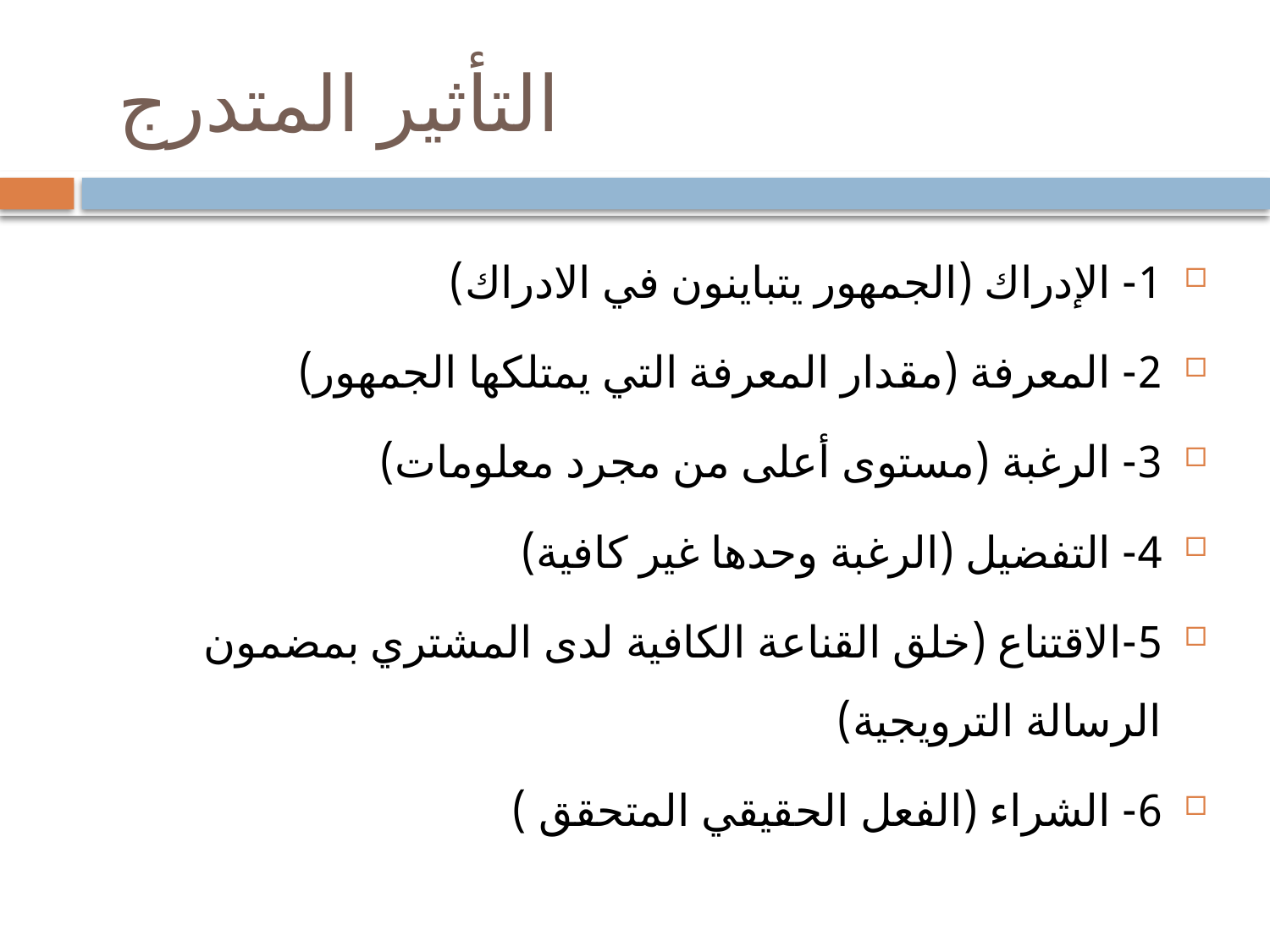

# التأثير المتدرج
1- الإدراك (الجمهور يتباينون في الادراك)
2- المعرفة (مقدار المعرفة التي يمتلكها الجمهور)
3- الرغبة (مستوى أعلى من مجرد معلومات)
4- التفضيل (الرغبة وحدها غير كافية)
5-الاقتناع (خلق القناعة الكافية لدى المشتري بمضمون الرسالة الترويجية)
6- الشراء (الفعل الحقيقي المتحقق )